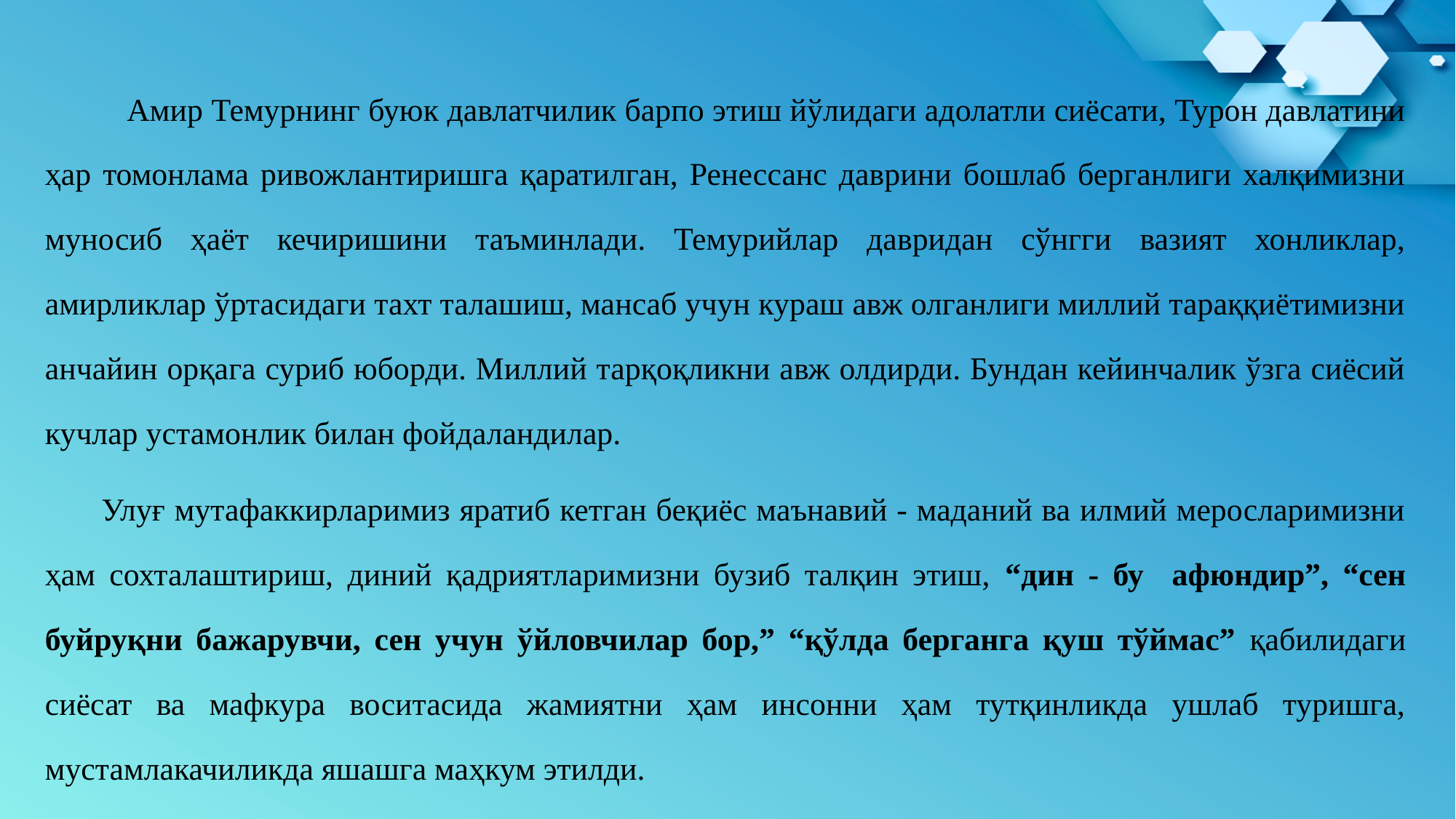

Амир Темурнинг буюк давлатчилик барпо этиш йўлидаги адолатли сиёсати, Турон давлатини ҳар томонлама ривожлантиришга қаратилган, Ренессанс даврини бошлаб берганлиги халқимизни муносиб ҳаёт кечиришини таъминлади. Темурийлар давридан сўнгги вазият хонликлар, амирликлар ўртасидаги тахт талашиш, мансаб учун кураш авж олганлиги миллий тараққиётимизни анчайин орқага суриб юборди. Миллий тарқоқликни авж олдирди. Бундан кейинчалик ўзга сиёсий кучлар устамонлик билан фойдаландилар.
      Улуғ мутафаккирларимиз яратиб кетган беқиёс маънавий - маданий ва илмий меросларимизни ҳам сохталаштириш, диний қадриятларимизни бузиб талқин этиш, “дин - бу  афюндир”, “сен буйруқни бажарувчи, сен учун ўйловчилар бор,” “қўлда берганга қуш тўймас” қабилидаги сиёсат ва мафкура воситасида жамиятни ҳам инсонни ҳам тутқинликда ушлаб туришга, мустамлакачиликда яшашга маҳкум этилди.